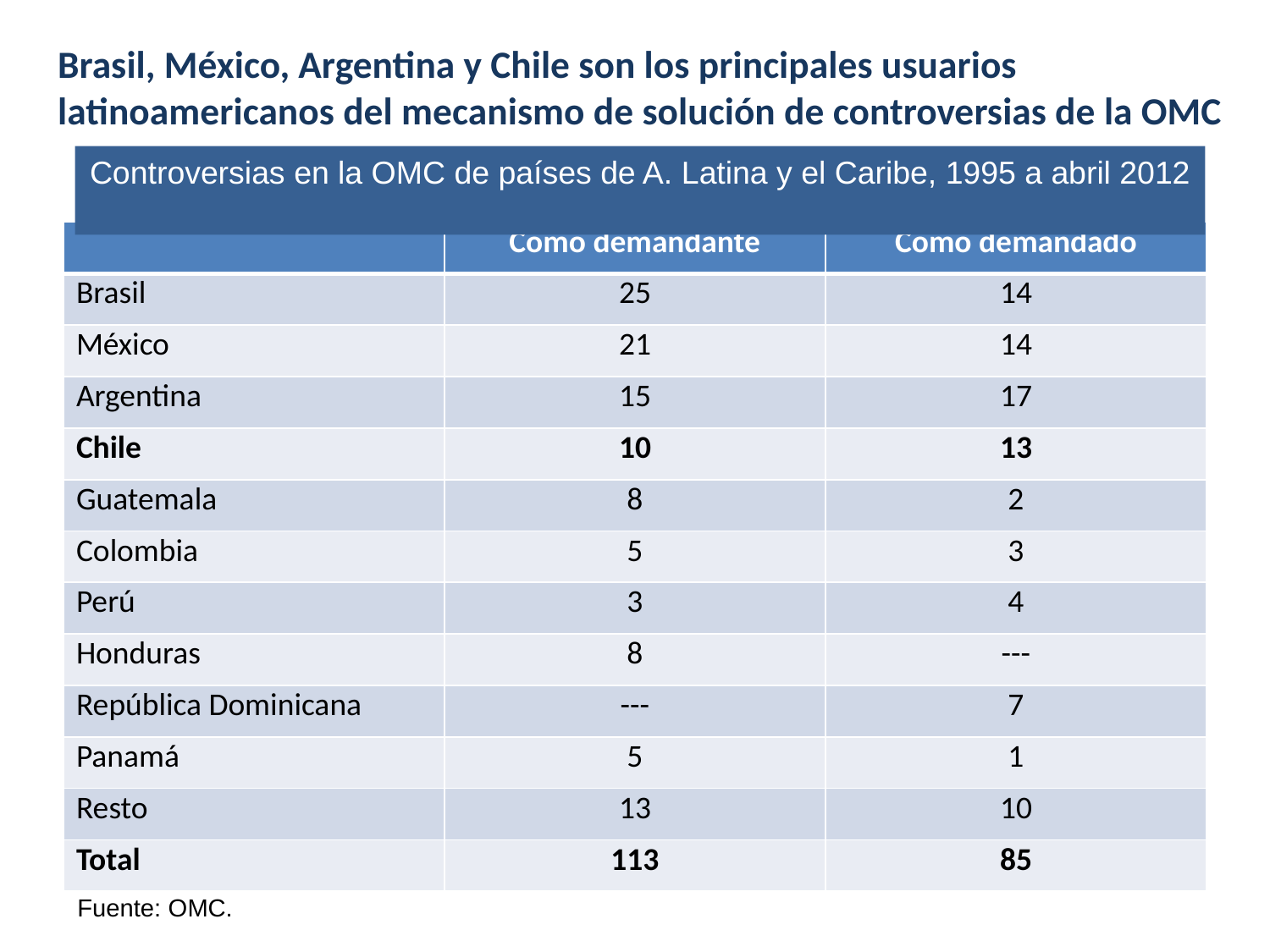

# Brasil, México, Argentina y Chile son los principales usuarios latinoamericanos del mecanismo de solución de controversias de la OMC
Controversias en la OMC de países de A. Latina y el Caribe, 1995 a abril 2012
|  | Como demandante | Como demandado |
| --- | --- | --- |
| Brasil | 25 | 14 |
| México | 21 | 14 |
| Argentina | 15 | 17 |
| Chile | 10 | 13 |
| Guatemala | 8 | 2 |
| Colombia | 5 | 3 |
| Perú | 3 | 4 |
| Honduras | 8 | --- |
| República Dominicana | --- | 7 |
| Panamá | 5 | 1 |
| Resto | 13 | 10 |
| Total | 113 | 85 |
Fuente: OMC.